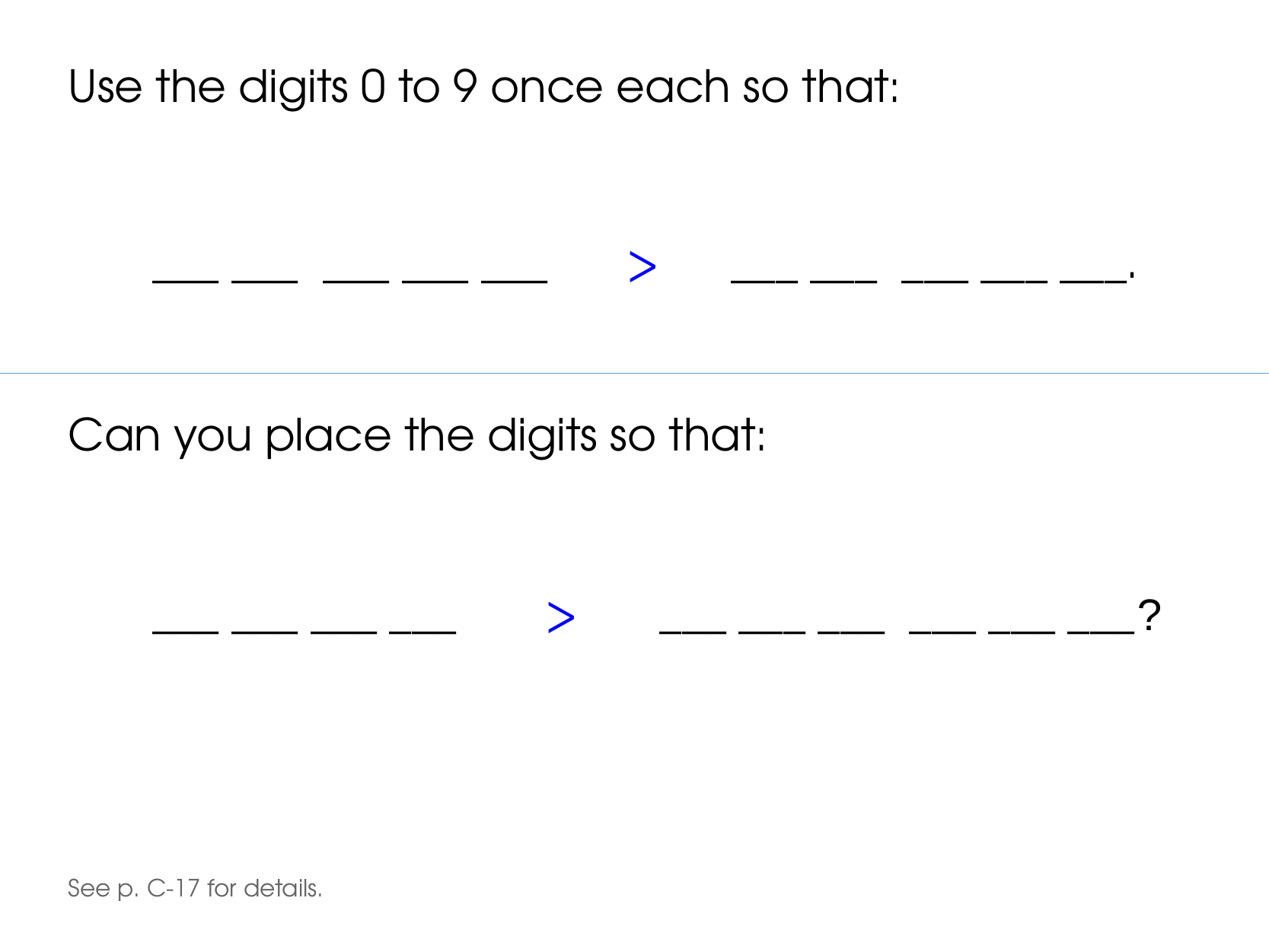

Use the digits 0 to 9 once each so that:
___ ___  ___ ___ ___
>
___ ___  ___ ___ ___
.
Can you place the digits so that:
___ ___ ___ ___
>
___ ___ ___  ___ ___ ___
?
See p. C-17 for details.